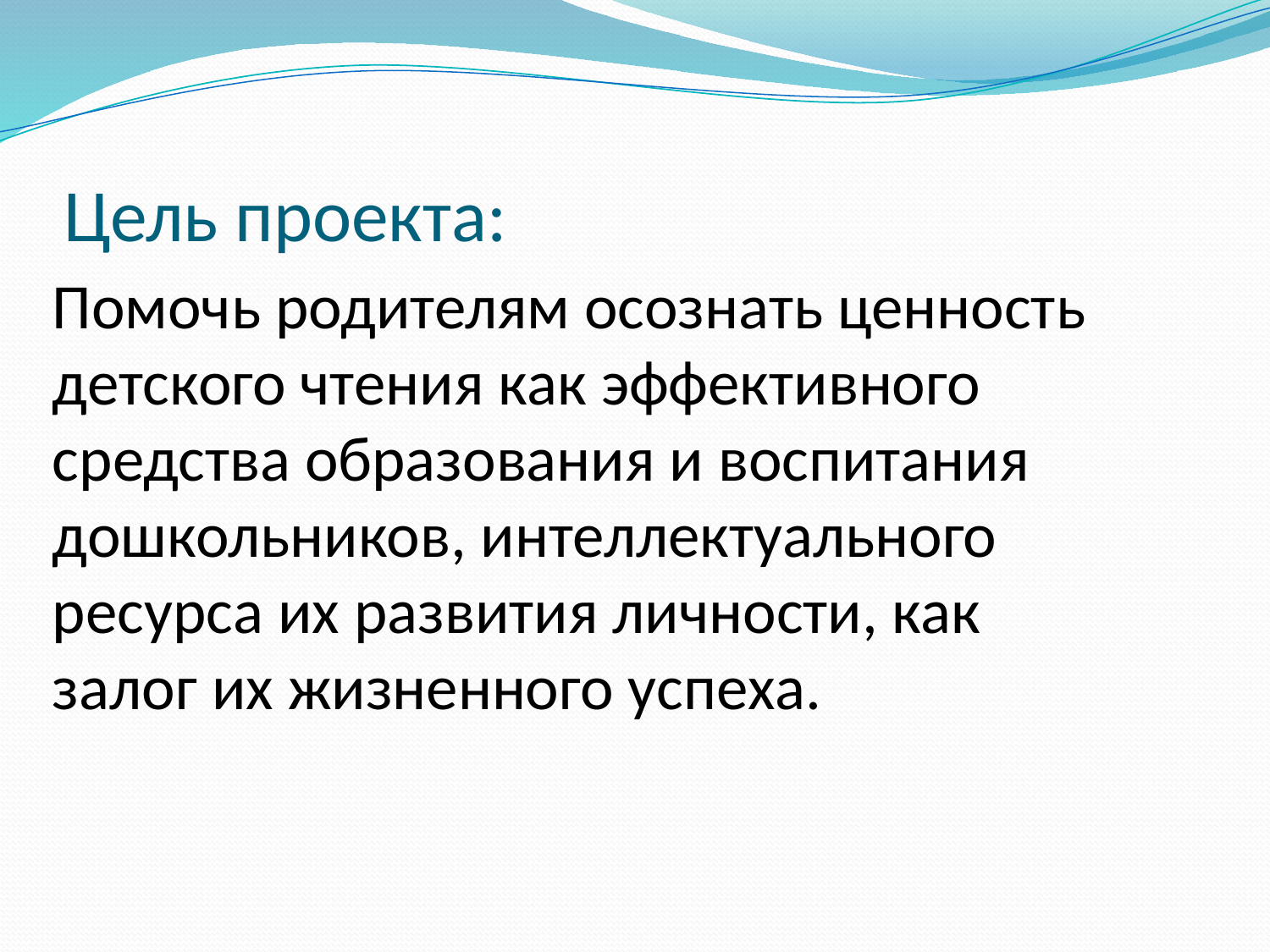

# Цель проекта:
Помочь родителям осознать ценность детского чтения как эффективного средства образования и воспитания дошкольников, интеллектуального ресурса их развития личности, как залог их жизненного успеха.